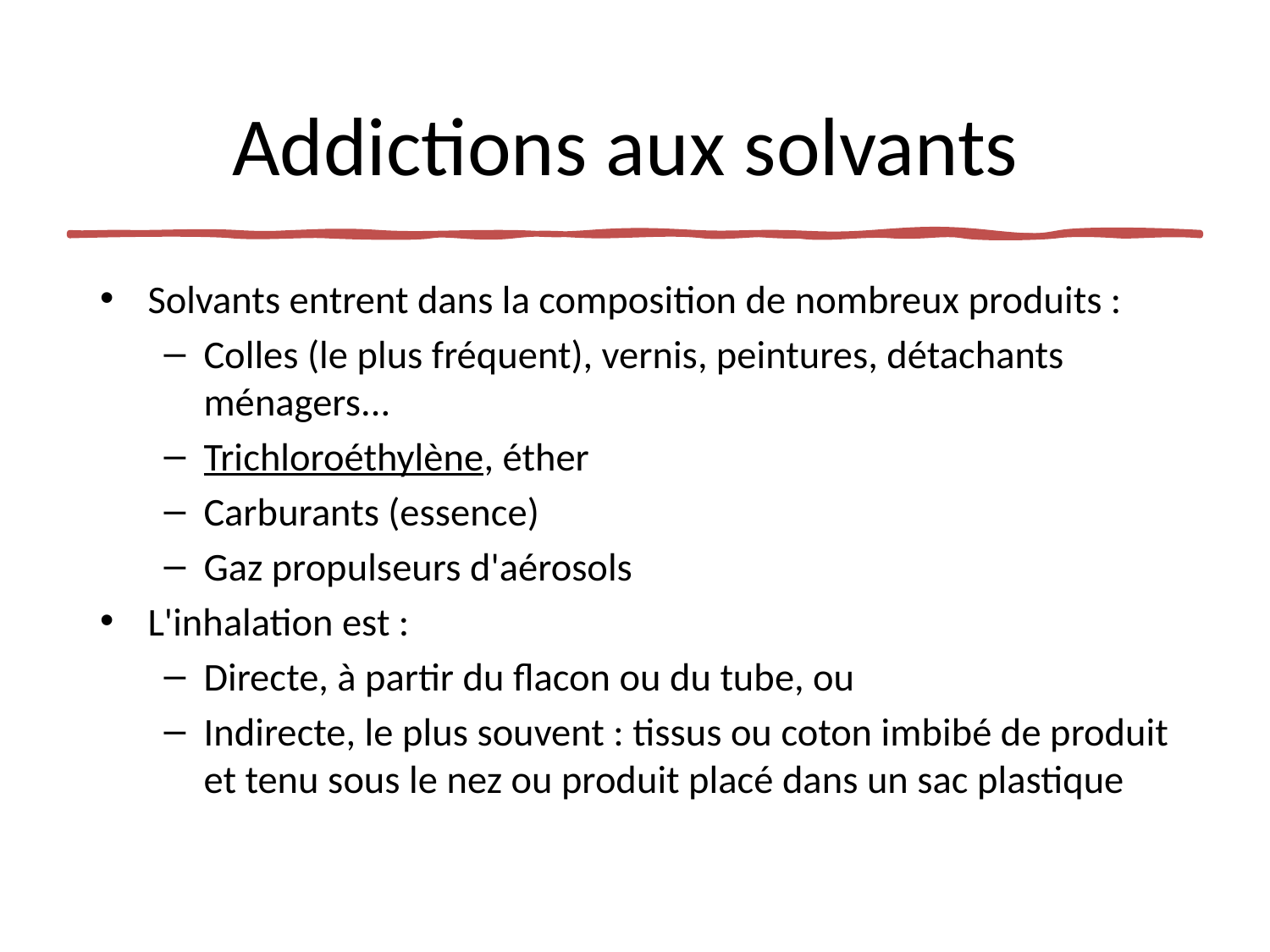

# Addictions aux solvants

Solvants entrent dans la composition de nombreux produits :
Colles (le plus fréquent), vernis, peintures, détachants ménagers...
Trichloroéthylène, éther
Carburants (essence)
Gaz propulseurs d'aérosols
L'inhalation est :
Directe, à partir du flacon ou du tube, ou
Indirecte, le plus souvent : tissus ou coton imbibé de produit et tenu sous le nez ou produit placé dans un sac plastique